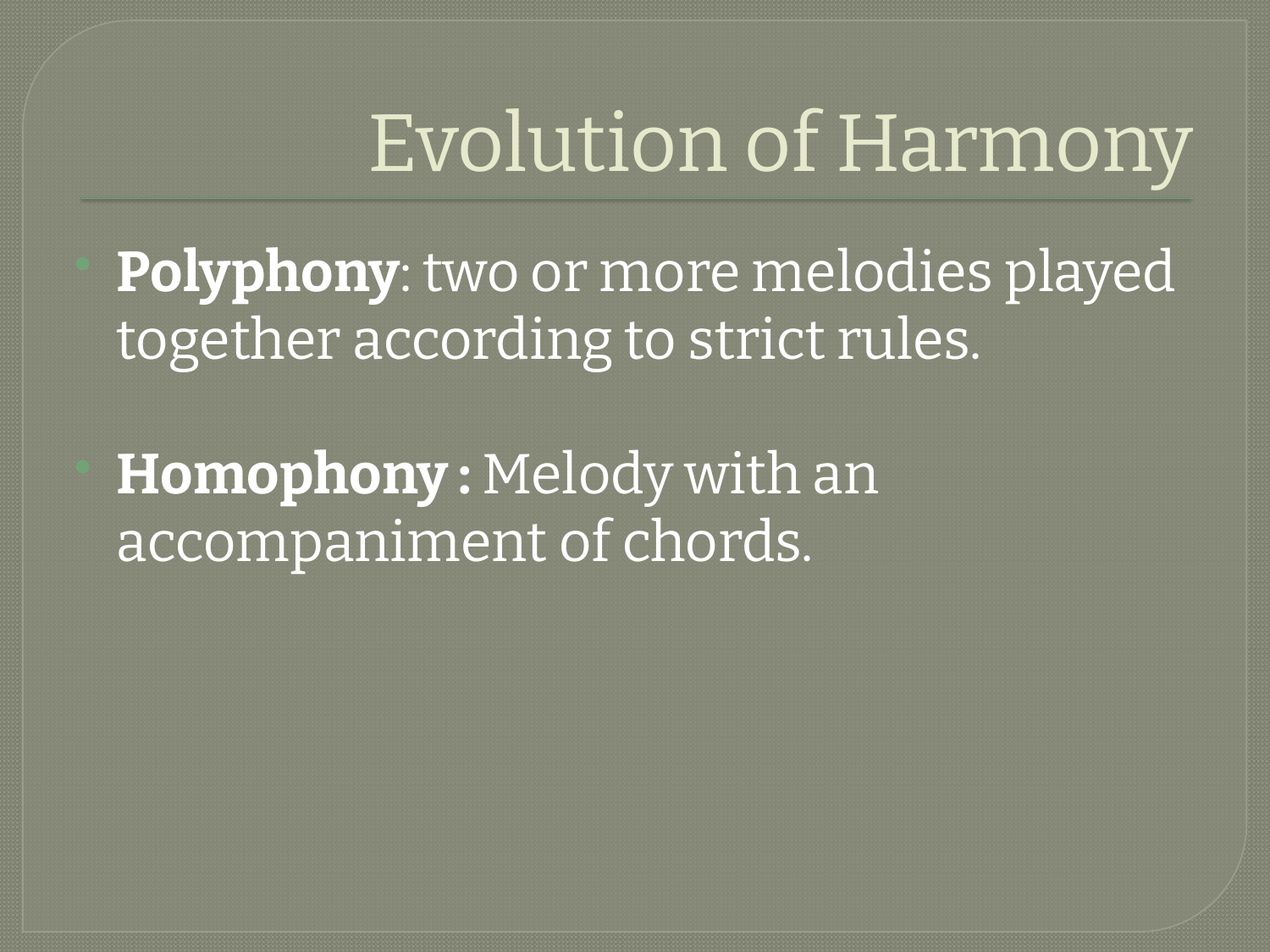

# Evolution of Harmony
Polyphony: two or more melodies played together according to strict rules.

Homophony : Melody with an accompaniment of chords.